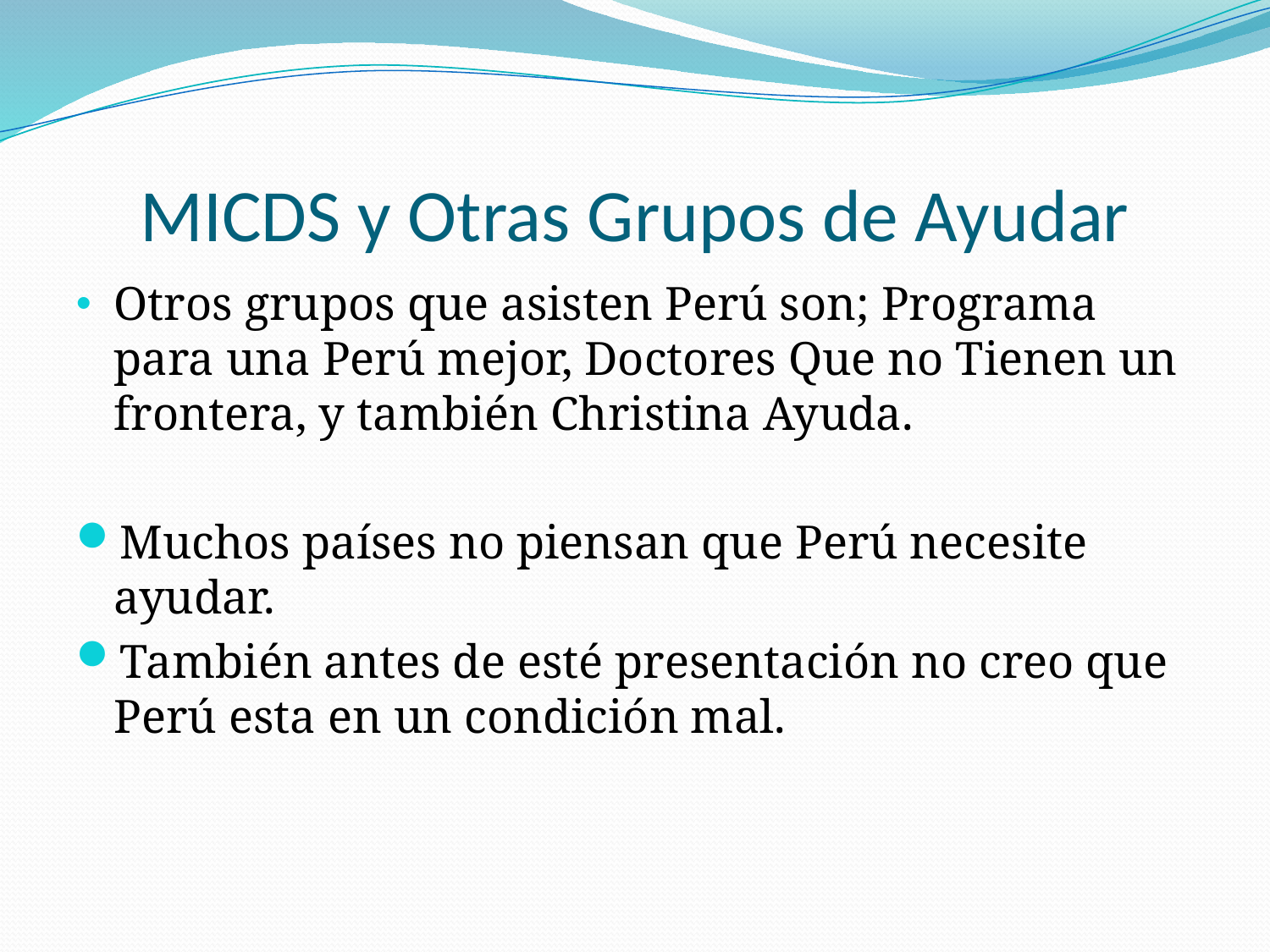

# MICDS y Otras Grupos de Ayudar
Otros grupos que asisten Perú son; Programa para una Perú mejor, Doctores Que no Tienen un frontera, y también Christina Ayuda.

Muchos países no piensan que Perú necesite ayudar.
También antes de esté presentación no creo que Perú esta en un condición mal.